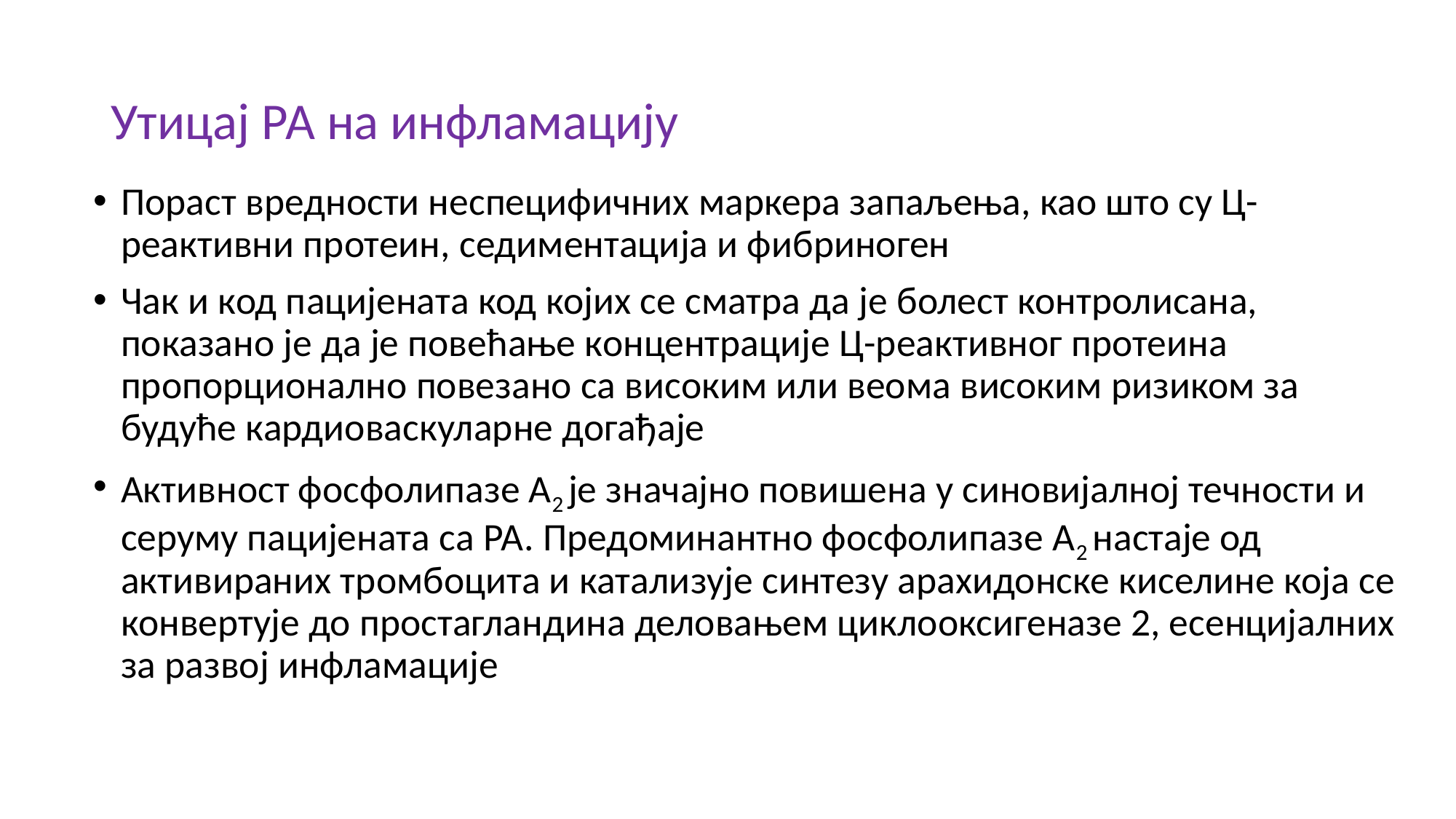

# Утицај РА на инфламацију
Пораст вредности неспецифичних маркера запаљења, као што су Ц-реактивни протеин, седиментација и фибриноген
Чак и код пацијената код којих се сматра да је болест контролисана, показано је да је повећање концентрације Ц-реактивног протеина пропорционално повезано са високим или веома високим ризиком за будуће кардиоваскуларне догађаје
Активност фосфолипазе А2 је значајно повишена у синовијалној течности и серуму пацијената са РА. Предоминантно фосфолипазе А2 настаје од активираних тромбоцита и катализује синтезу арахидонске киселине која се конвертује до простагландина деловањем циклооксигеназе 2, есенцијалних за развој инфламације